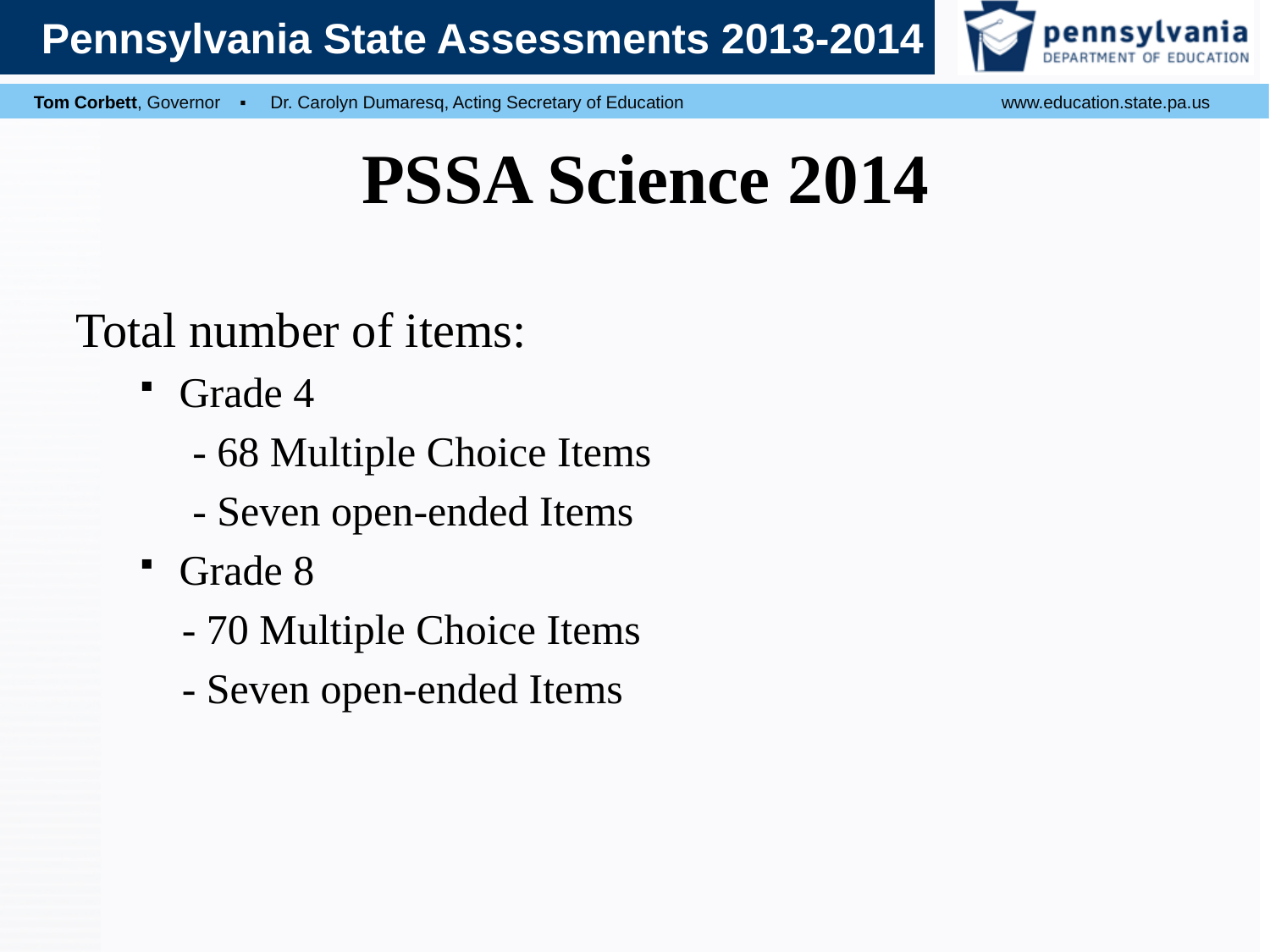

# PSSA Science 2014

Total number of items:
Grade 4
     - 68 Multiple Choice Items
     - Seven open-ended Items
Grade 8
    - 70 Multiple Choice Items
    - Seven open-ended Items